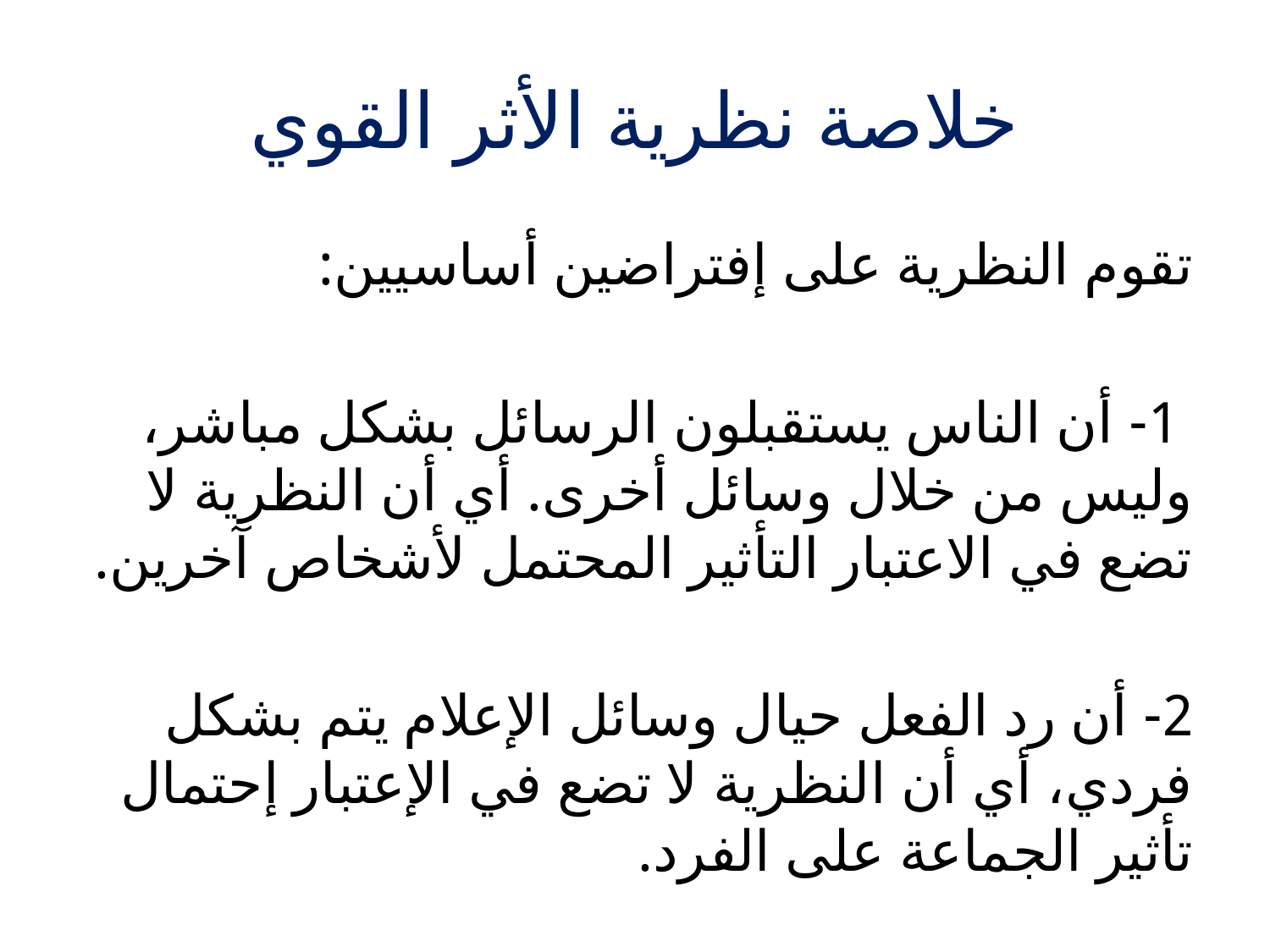

# خلاصة نظرية الأثر القوي
تقوم النظرية على إفتراضين أساسيين:

 1- أن الناس يستقبلون الرسائل بشكل مباشر، وليس من خلال وسائل أخرى. أي أن النظرية لا تضع في الاعتبار التأثير المحتمل لأشخاص آخرين.

2- أن رد الفعل حيال وسائل الإعلام يتم بشكل فردي، أي أن النظرية لا تضع في الإعتبار إحتمال تأثير الجماعة على الفرد.